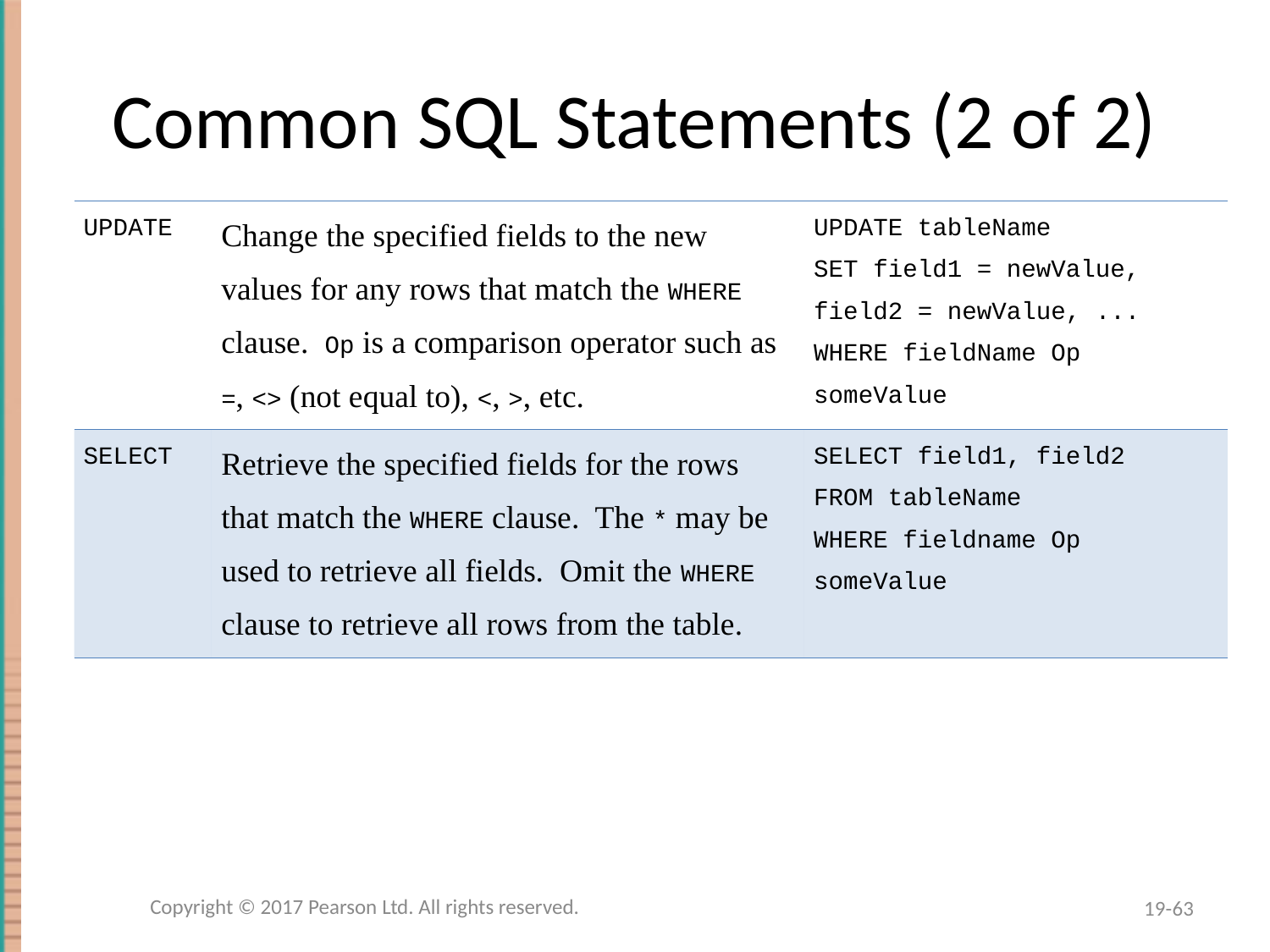

# Common SQL Statements (2 of 2)
| UPDATE | Change the specified fields to the new values for any rows that match the WHERE clause. Op is a comparison operator such as =, <> (not equal to), <, >, etc. | UPDATE tableName SET field1 = newValue, field2 = newValue, ... WHERE fieldName Op someValue |
| --- | --- | --- |
| SELECT | Retrieve the specified fields for the rows that match the WHERE clause. The \* may be used to retrieve all fields. Omit the WHERE clause to retrieve all rows from the table. | SELECT field1, field2 FROM tableName WHERE fieldname Op someValue |
Copyright © 2017 Pearson Ltd. All rights reserved.
19-63